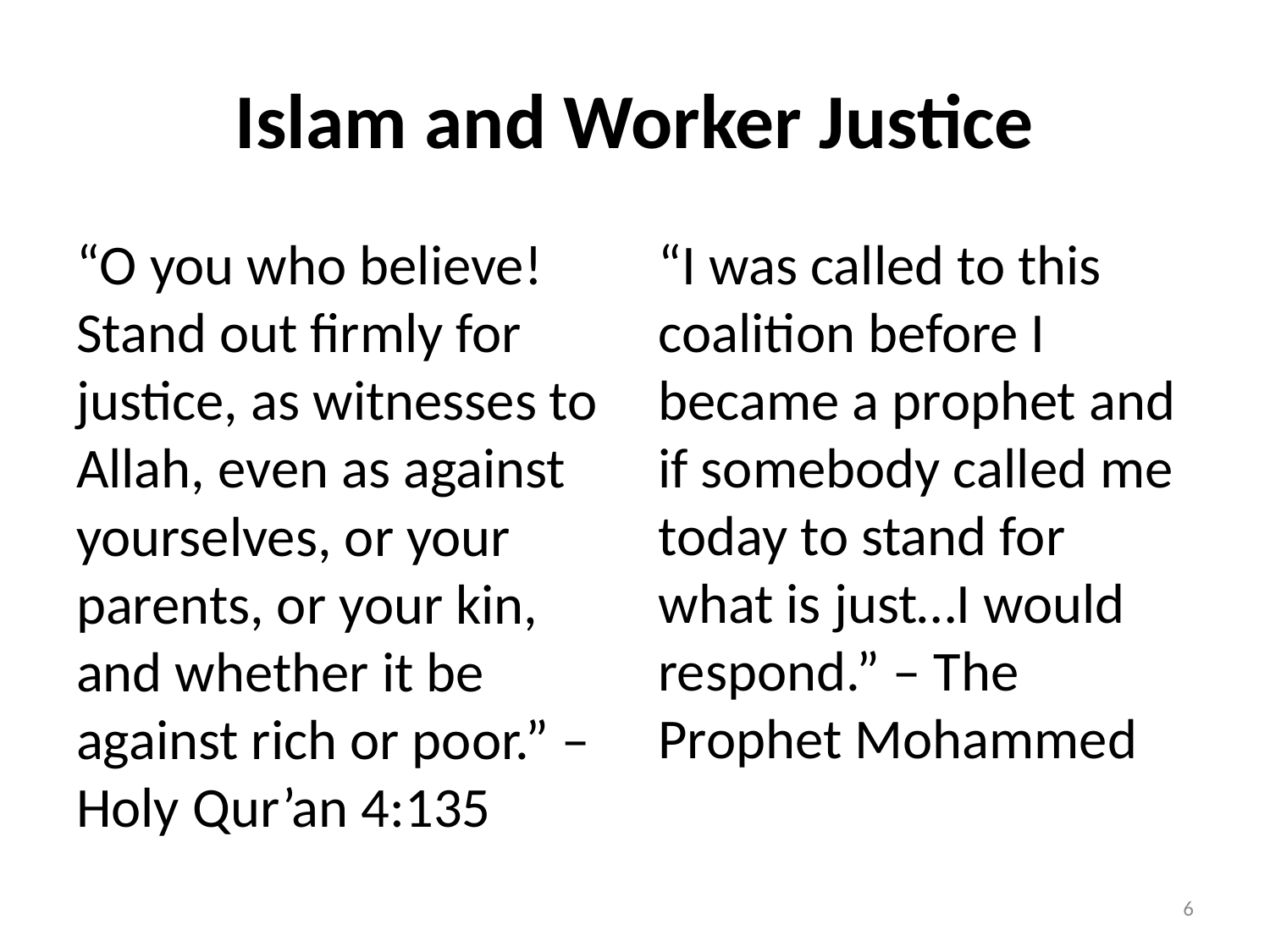

# Islam and Worker Justice
“O you who believe!  Stand out firmly for justice, as witnesses to Allah, even as against yourselves, or your parents, or your kin, and whether it be against rich or poor.” – Holy Qur’an 4:135
“I was called to this coalition before I became a prophet and if somebody called me today to stand for what is just…I would respond.” – The Prophet Mohammed
6